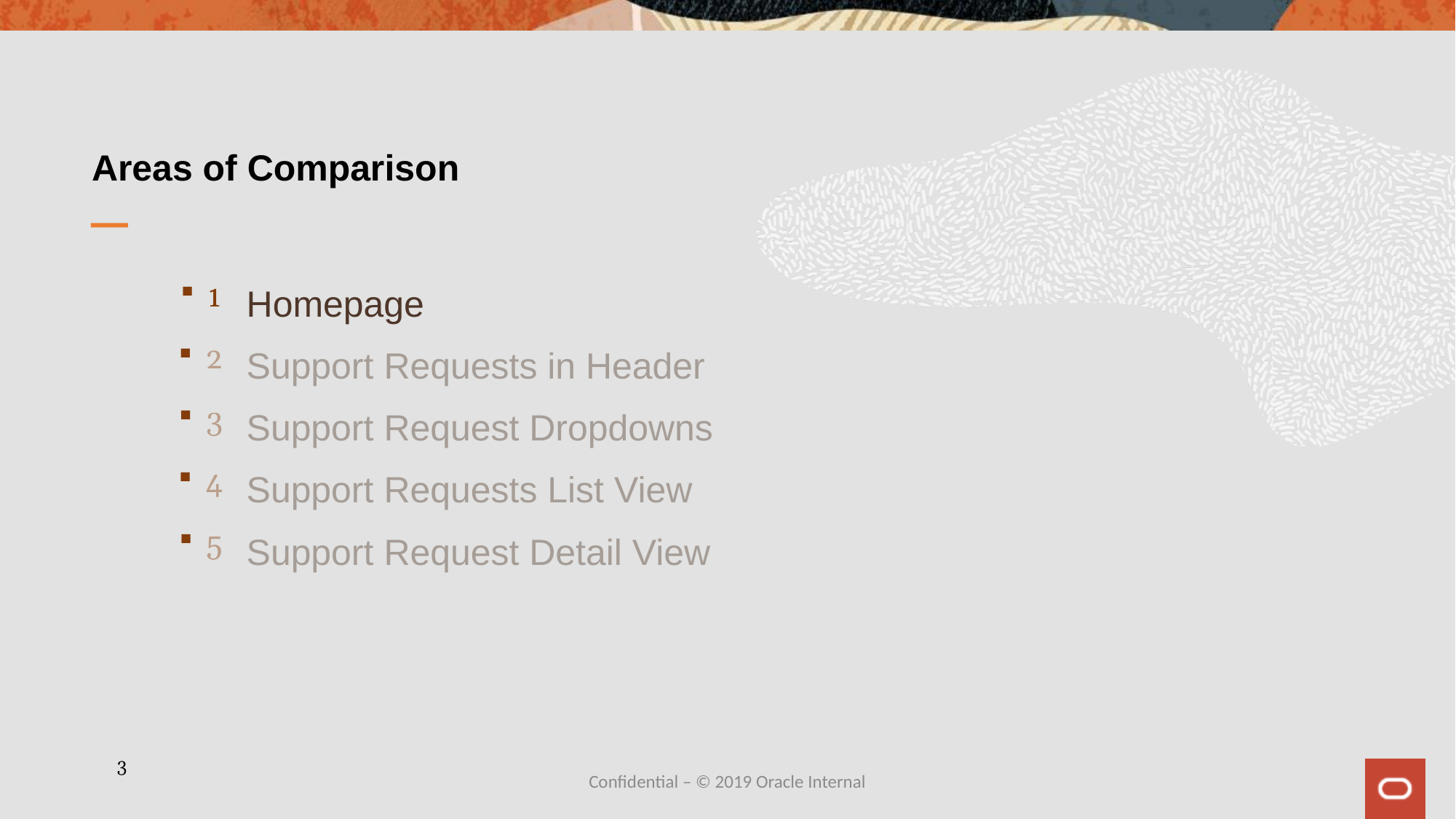

# Areas of Comparison
Homepage
1
Support Requests in Header
2
Support Request Dropdowns
3
Support Requests List View
4
5
Support Request Detail View
3
Confidential – © 2019 Oracle Internal